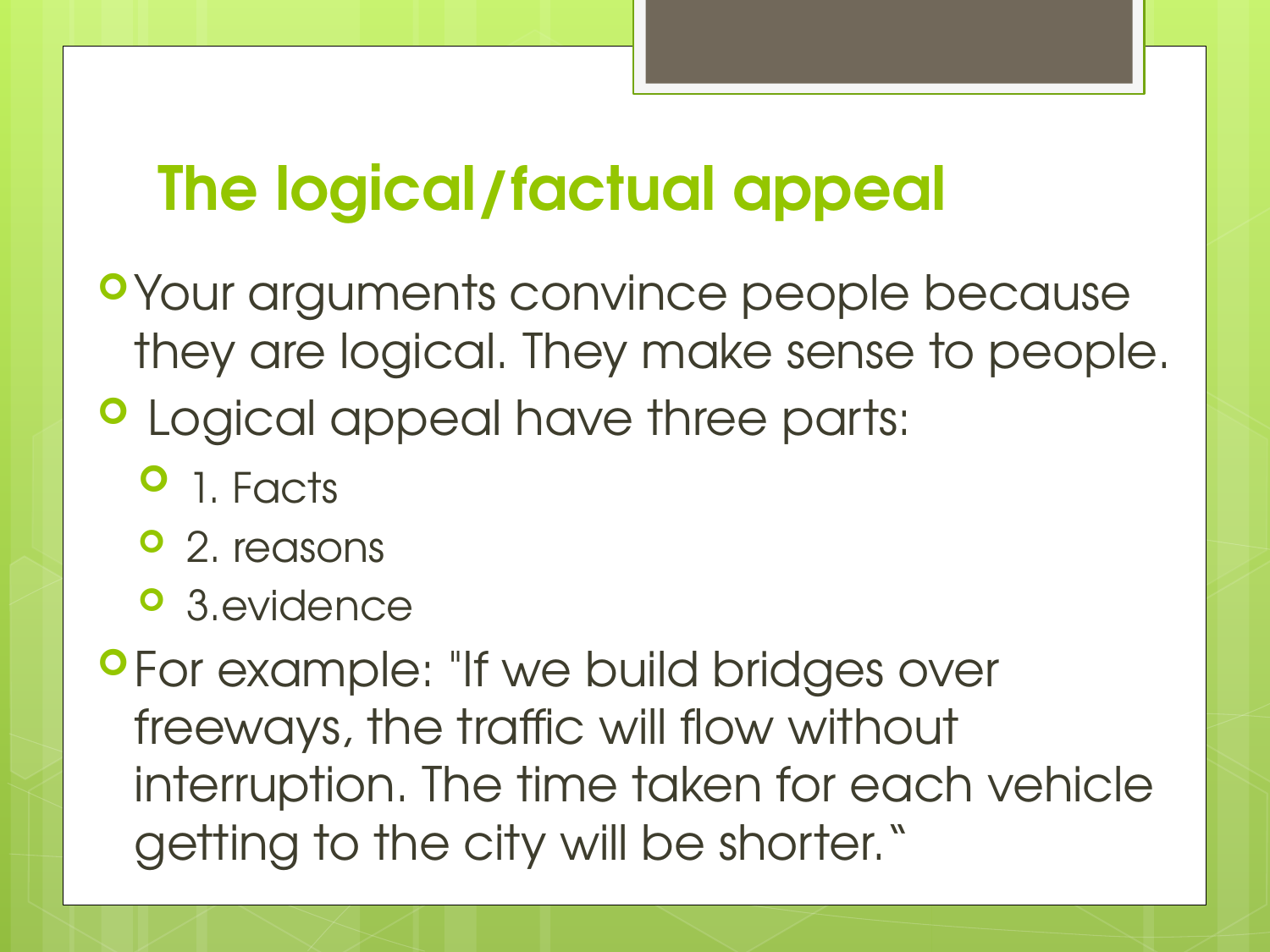

# The logical/factual appeal
Your arguments convince people because they are logical. They make sense to people.
 Logical appeal have three parts:
 1. Facts
 2. reasons
 3.evidence
For example: "If we build bridges over freeways, the traffic will flow without interruption. The time taken for each vehicle getting to the city will be shorter.“